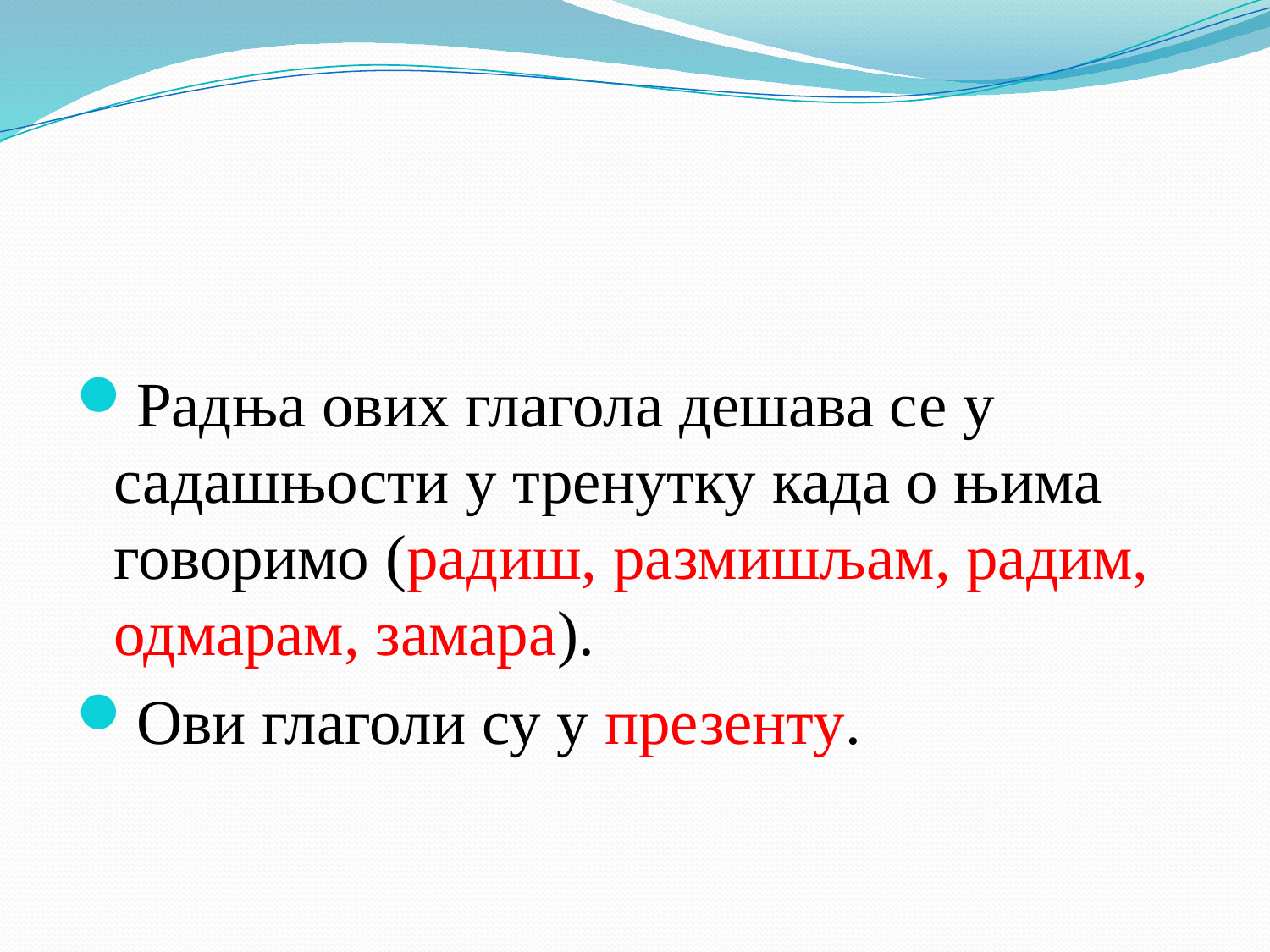

#

Радња ових глагола дешава се у садашњости у тренутку када о њима говоримо (радиш, размишљам, радим, одмарам, замара).
Ови глаголи су у презенту.